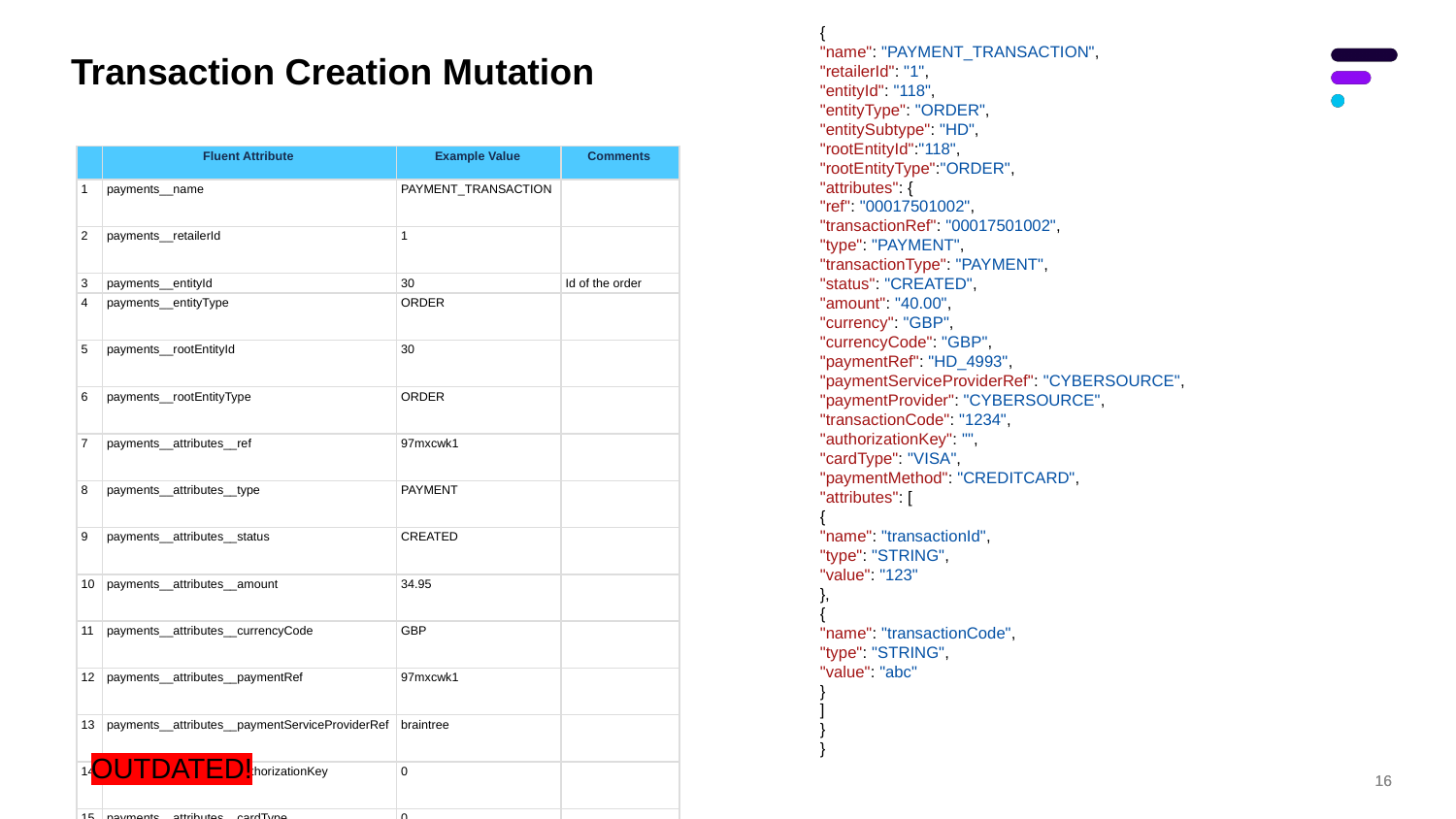

{
"name": "PAYMENT_TRANSACTION",
"retailerId": "1",
"entityId": "118",
"entityType": "ORDER",
"entitySubtype": "HD",
"rootEntityId":"118",
"rootEntityType":"ORDER",
"attributes": {
"ref": "00017501002",
"transactionRef": "00017501002",
"type": "PAYMENT",
"transactionType": "PAYMENT",
"status": "CREATED",
"amount": "40.00",
"currency": "GBP",
"currencyCode": "GBP",
"paymentRef": "HD_4993",
"paymentServiceProviderRef": "CYBERSOURCE",
"paymentProvider": "CYBERSOURCE",
"transactionCode": "1234",
"authorizationKey": "",
"cardType": "VISA",
"paymentMethod": "CREDITCARD",
"attributes": [
{
"name": "transactionId",
"type": "STRING",
"value": "123"
},
{
"name": "transactionCode",
"type": "STRING",
"value": "abc"
}
]
}
}
# Transaction Creation Mutation
|  | Fluent Attribute | Example Value | Comments |
| --- | --- | --- | --- |
| 1 | payments\_\_name | PAYMENT\_TRANSACTION |  |
| 2 | payments\_\_retailerId | 1 |  |
| 3 | payments\_\_entityId | 30 | Id of the order |
| 4 | payments\_\_entityType | ORDER |  |
| 5 | payments\_\_rootEntityId | 30 |  |
| 6 | payments\_\_rootEntityType | ORDER |  |
| 7 | payments\_\_attributes\_\_ref | 97mxcwk1 |  |
| 8 | payments\_\_attributes\_\_type | PAYMENT |  |
| 9 | payments\_\_attributes\_\_status | CREATED |  |
| 10 | payments\_\_attributes\_\_amount | 34.95 |  |
| 11 | payments\_\_attributes\_\_currencyCode | GBP |  |
| 12 | payments\_\_attributes\_\_paymentRef | 97mxcwk1 |  |
| 13 | payments\_\_attributes\_\_paymentServiceProviderRef | braintree |  |
| 14 | payments\_\_attributes\_\_authorizationKey | 0 |  |
| 15 | payments\_\_attributes\_\_cardType | 0 |  |
| 16 | payments\_\_attributes\_\_paymentMethod | CARD |  |
| 17 | payments\_\_attributes\_\_attributes\_\_name | transactionId |  |
| 18 | payments\_\_attributes\_\_attributes\_\_type | STRING |  |
| 19 | payments\_\_attributes\_\_attributes\_\_value | 97mxcwk1 |  |
OUTDATED!